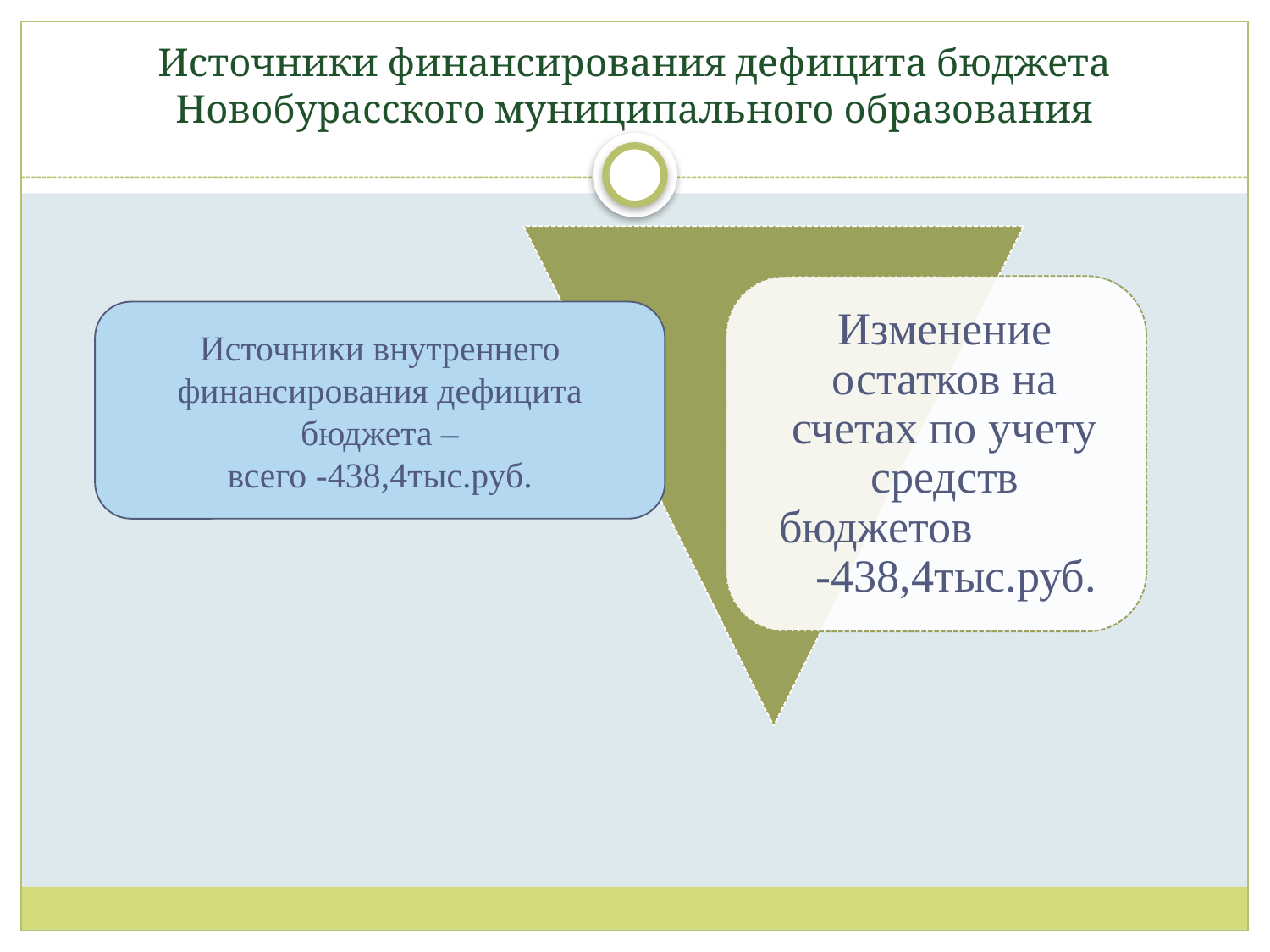

# Источники финансирования дефицита бюджета Новобурасского муниципального образования
Изменение остатков на счетах по учету средств бюджетов               -438,4тыс.руб.
Источники внутреннего финансирования дефицита бюджета –
всего -438,4тыс.руб.